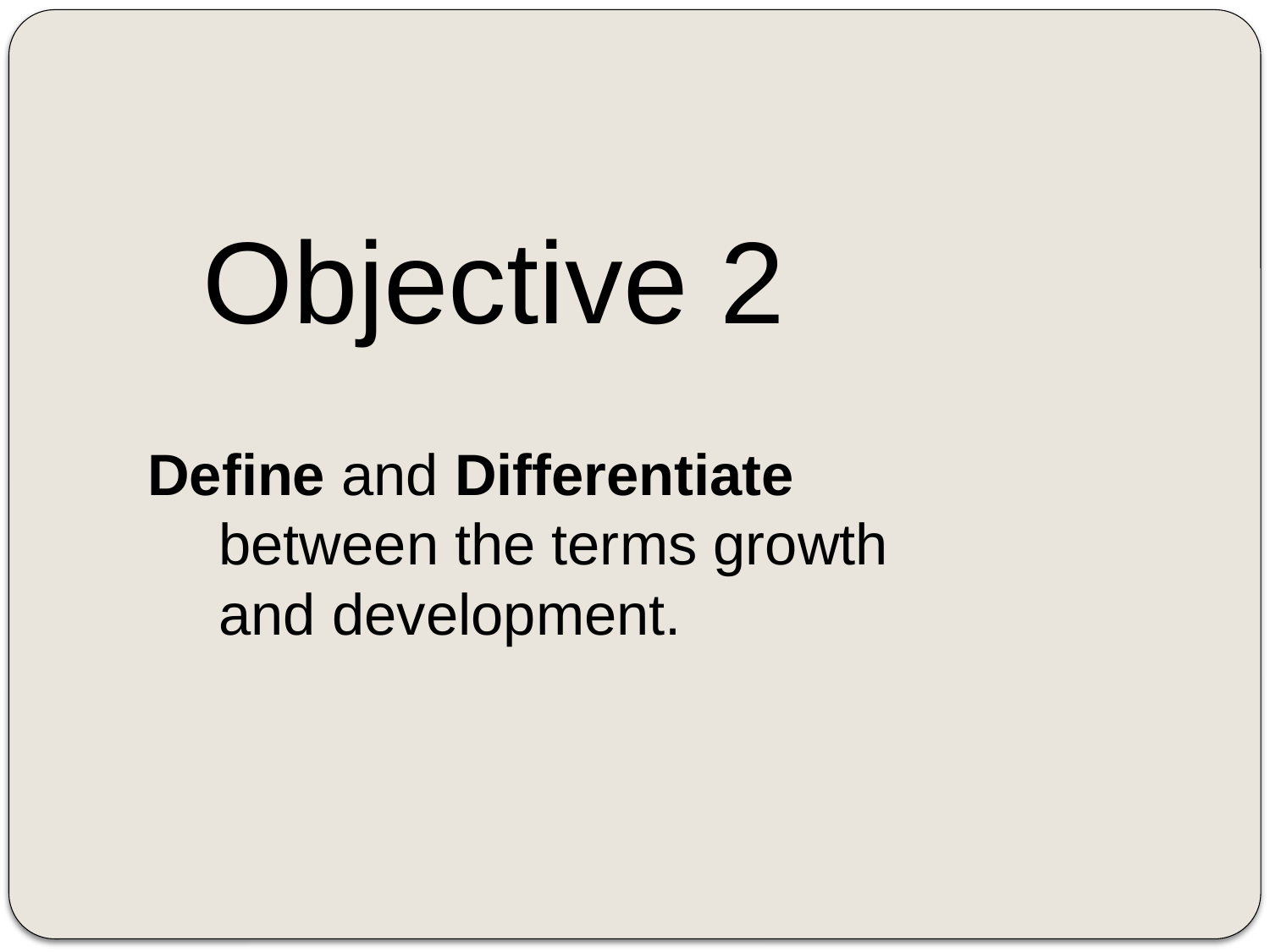

Objective 2

Define and Differentiate between the terms growth and development.